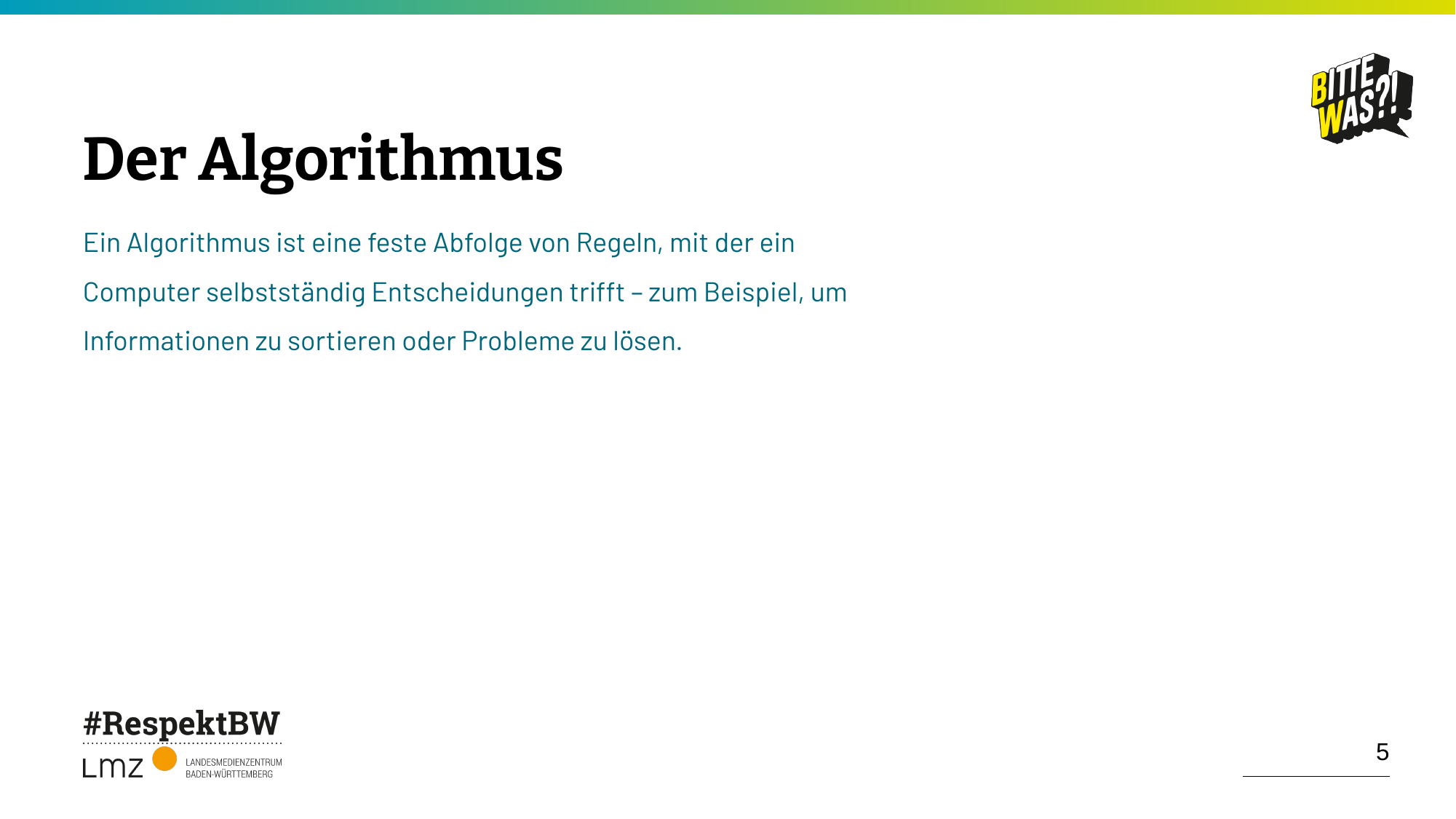

# Der Algorithmus
Ein Algorithmus ist eine feste Abfolge von Regeln, mit der ein Computer selbstständig Entscheidungen trifft – zum Beispiel, um Informationen zu sortieren oder Probleme zu lösen.
5